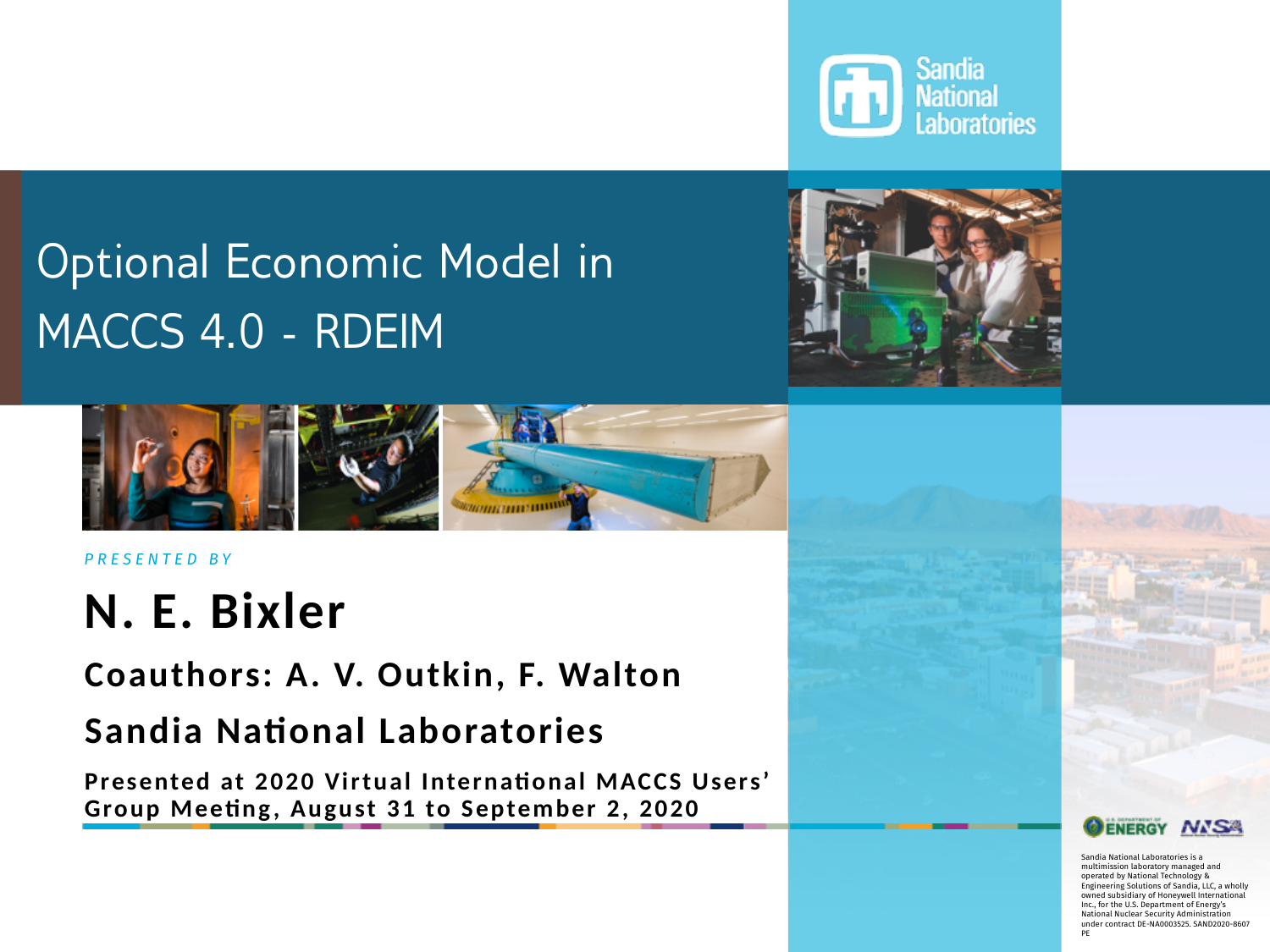

# Optional Economic Model in MACCS 4.0 - RDEIM
N. E. Bixler
Coauthors: A. V. Outkin, F. Walton
Sandia National Laboratories
Presented at 2020 Virtual International MACCS Users’ Group Meeting, August 31 to September 2, 2020

1